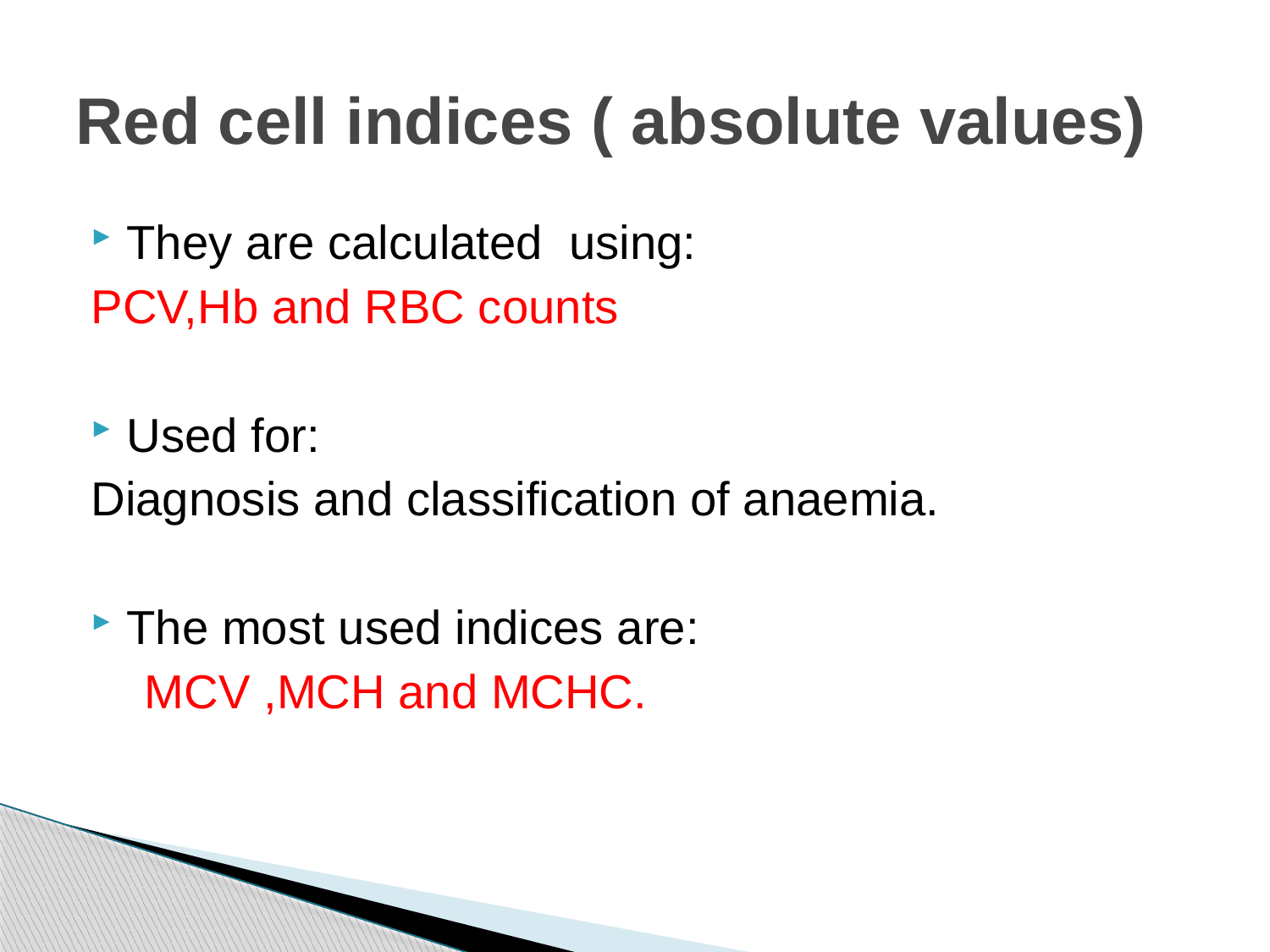

# Red cell indices ( absolute values)
They are calculated  using:
PCV,Hb and RBC counts

Used for:
Diagnosis and classification of anaemia.

The most used indices are:
    MCV ,MCH and MCHC.